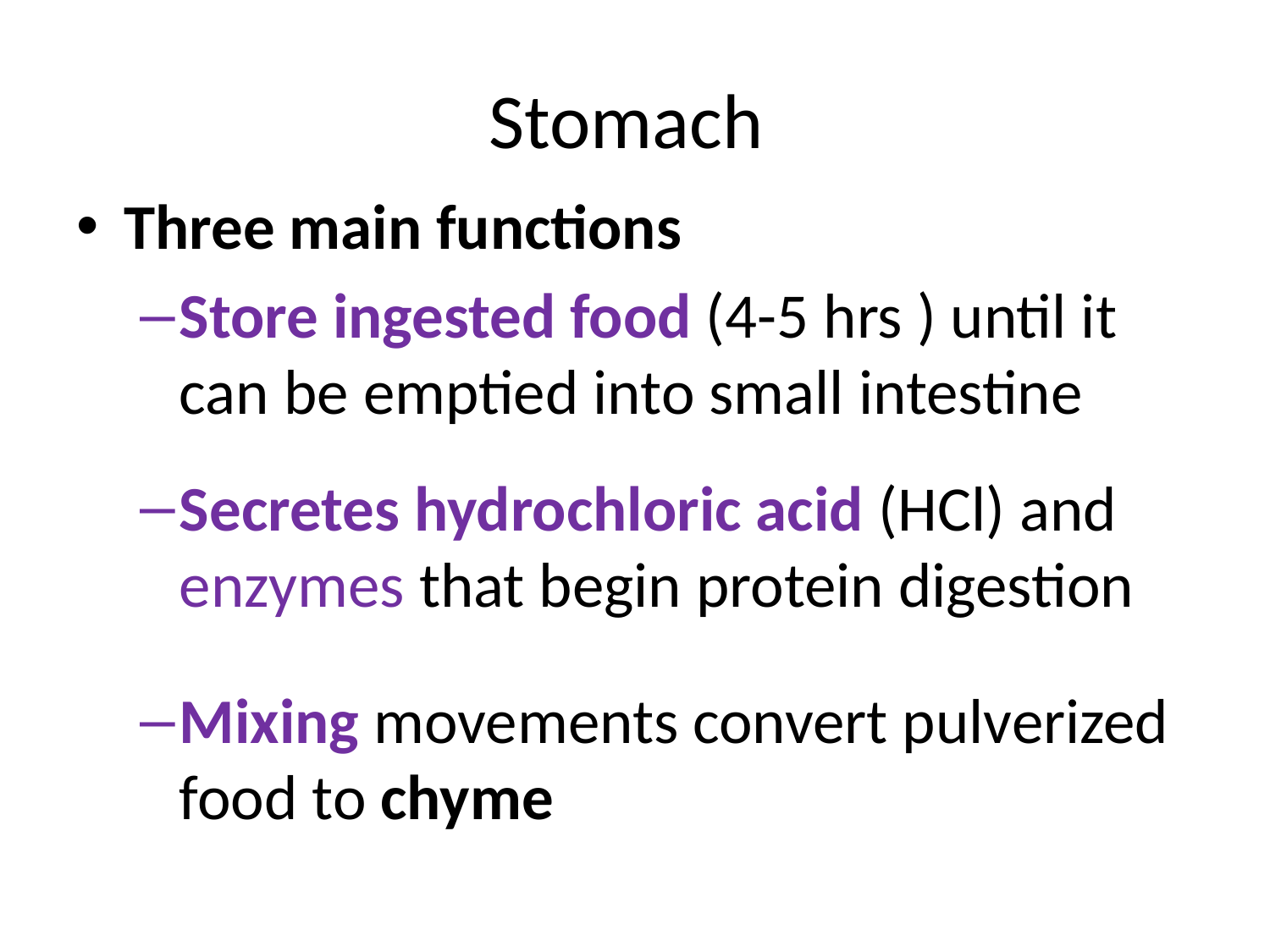

# Stomach
Three main functions
Store ingested food (4-5 hrs ) until it can be emptied into small intestine

Secretes hydrochloric acid (HCl) and enzymes that begin protein digestion

Mixing movements convert pulverized food to chyme